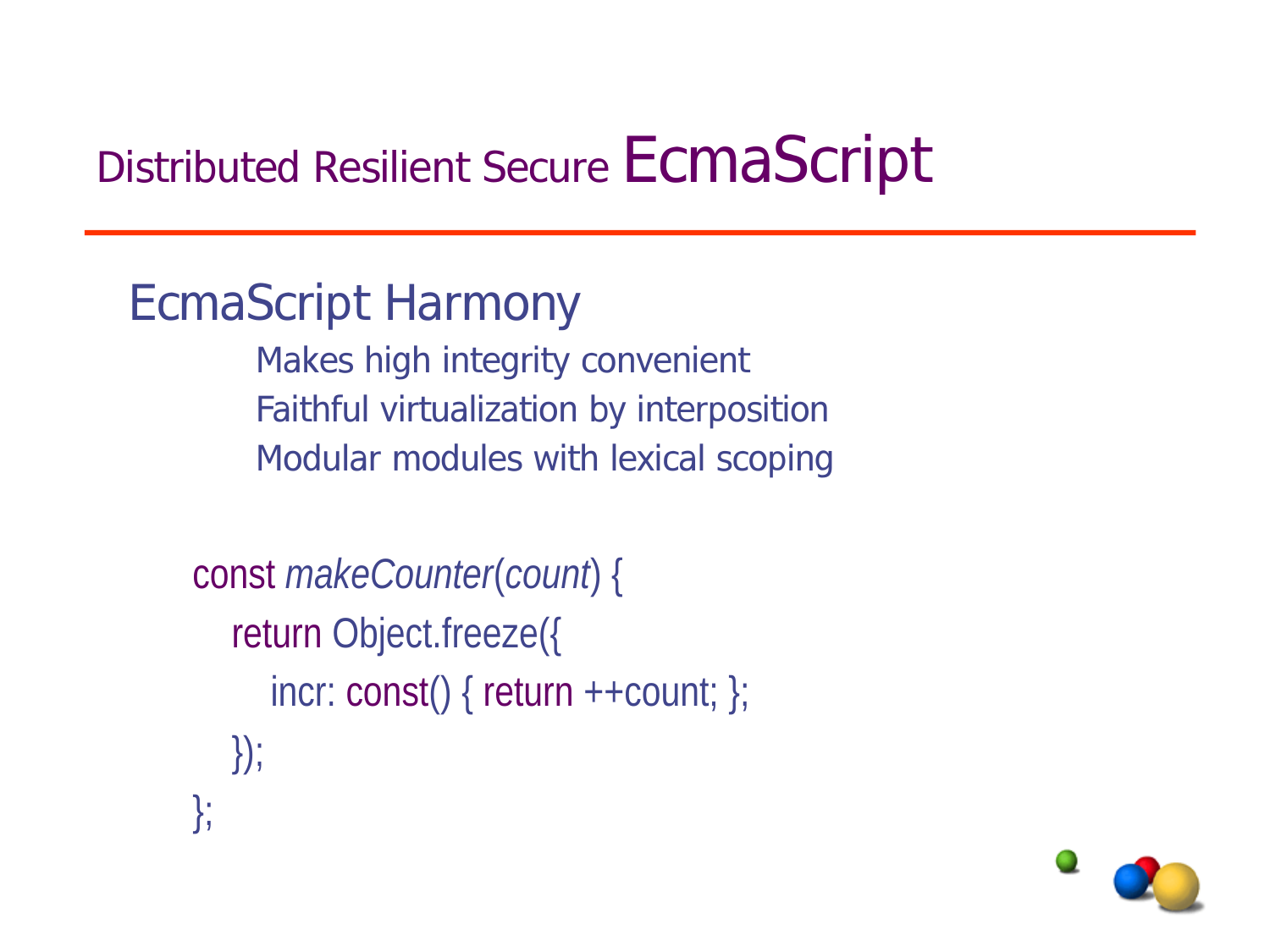

# Distributed Resilient Secure EcmaScript
EcmaScript Harmony
Makes high integrity convenient
Faithful virtualization by interposition
Modular modules with lexical scoping

const makeCounter(count) {
    return Object.freeze({
        incr: const() { return ++count; };
    });
};